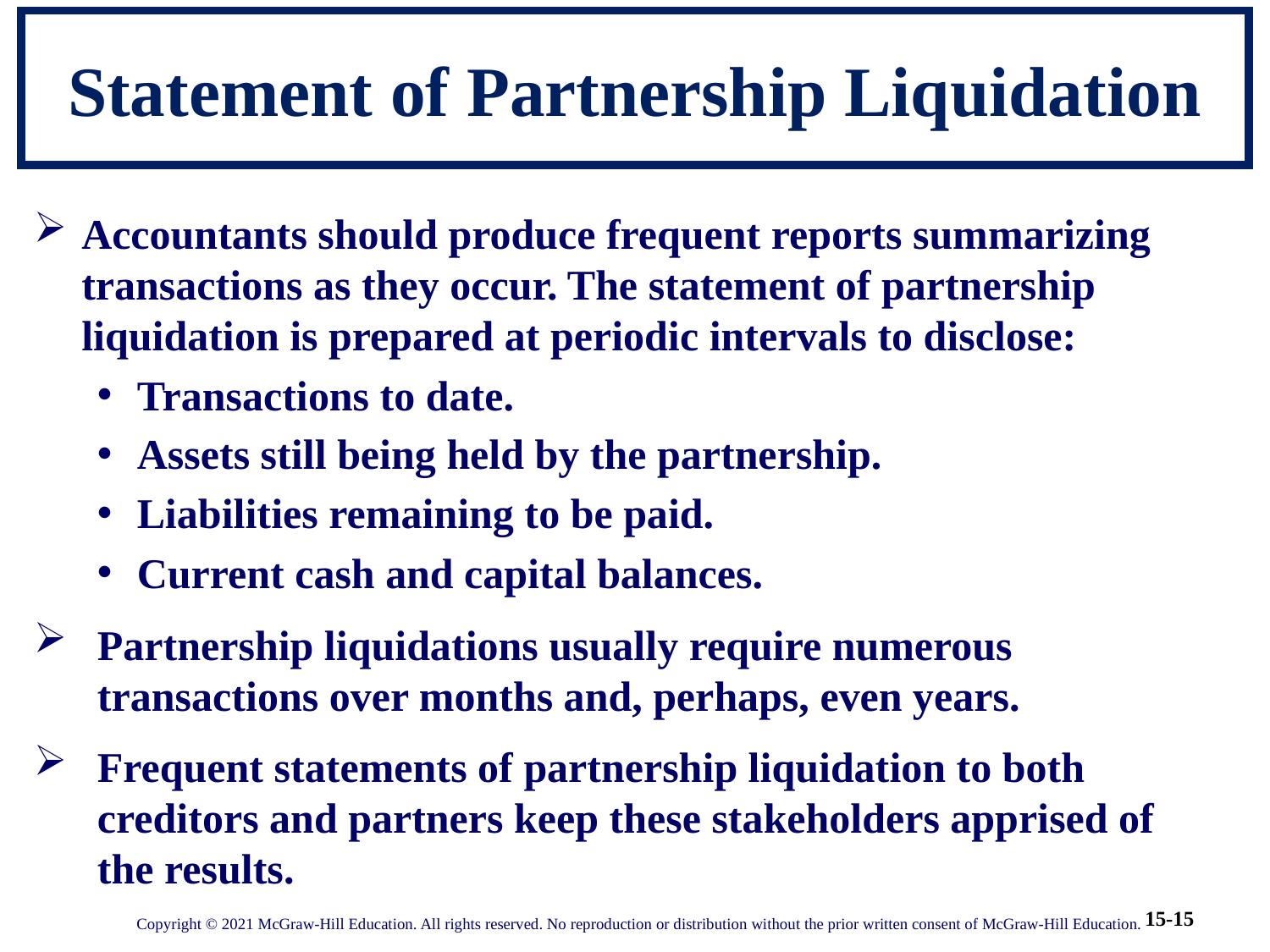

# Statement of Partnership Liquidation
Accountants should produce frequent reports summarizing transactions as they occur. The statement of partnership liquidation is prepared at periodic intervals to disclose:
Transactions to date.
Assets still being held by the partnership.
Liabilities remaining to be paid.
Current cash and capital balances.
Partnership liquidations usually require numerous transactions over months and, perhaps, even years.
Frequent statements of partnership liquidation to both creditors and partners keep these stakeholders apprised of the results.
Copyright © 2021 McGraw-Hill Education. All rights reserved. No reproduction or distribution without the prior written consent of McGraw-Hill Education.